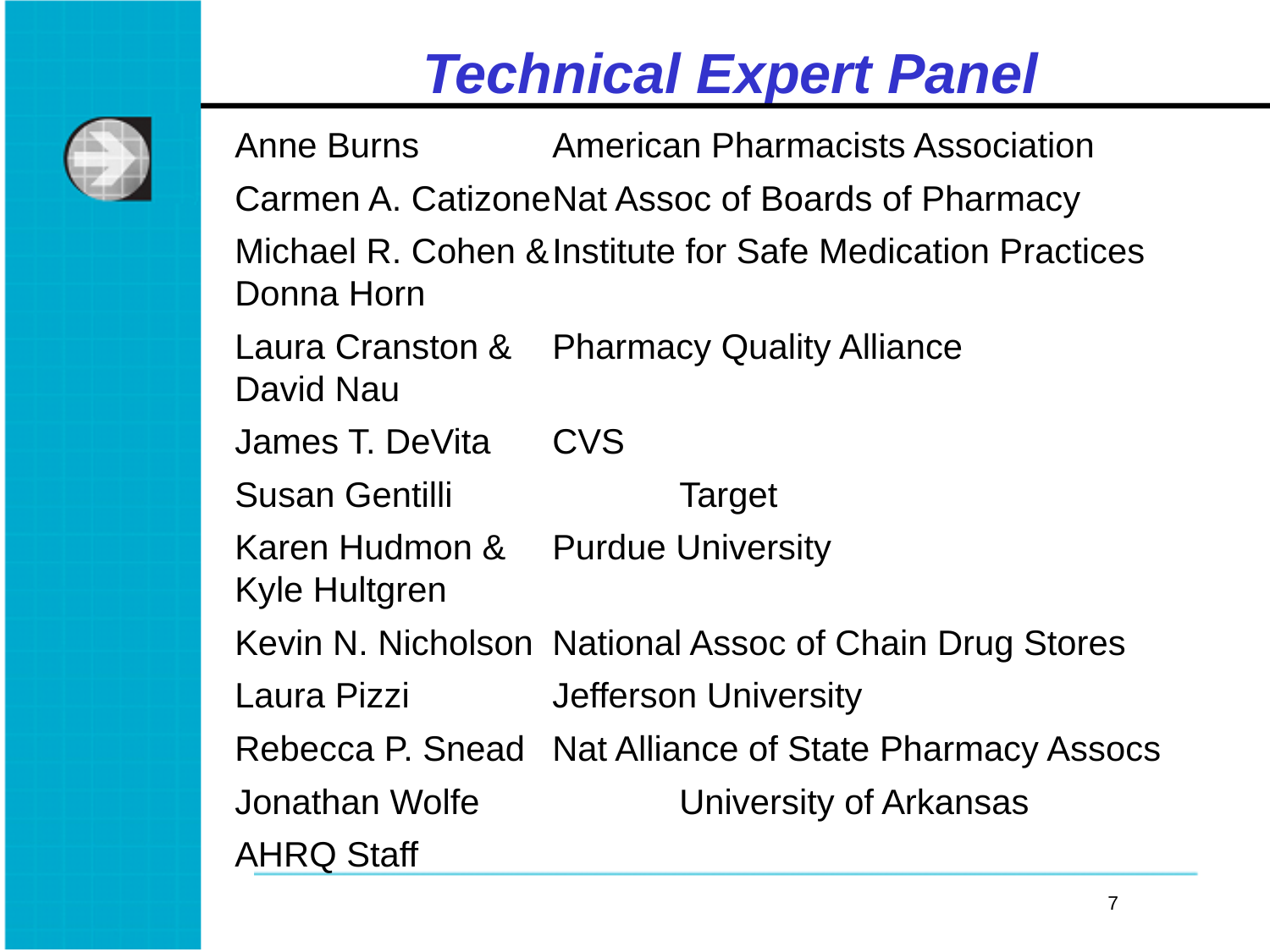

# Technical Expert Panel

Anne Burns		American Pharmacists Association
Carmen A. Catizone	Nat Assoc of Boards of Pharmacy
Michael R. Cohen &	Institute for Safe Medication Practices
Donna Horn
Laura Cranston &	Pharmacy Quality Alliance
David Nau
James T. DeVita	CVS
Susan Gentilli		Target
Karen Hudmon &	Purdue University
Kyle Hultgren
Kevin N. Nicholson	National Assoc of Chain Drug Stores
Laura Pizzi		Jefferson University
Rebecca P. Snead 	Nat Alliance of State Pharmacy Assocs
Jonathan Wolfe		University of Arkansas
AHRQ Staff